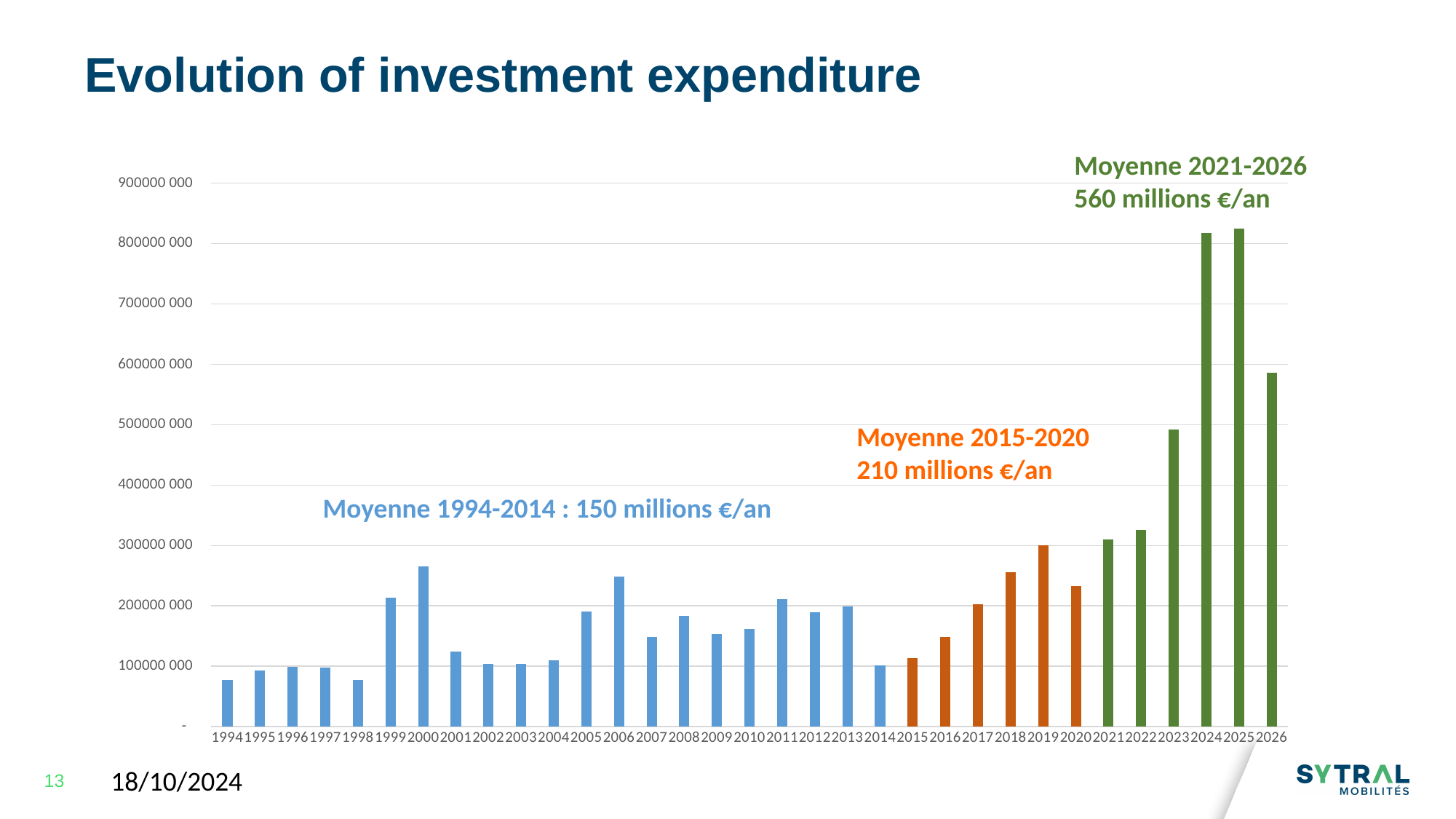

18/10/2024

# Evolution of investment expenditure
Moyenne 2021-2026
560 millions €/an

### Chart

| Category |  |
|---|---|
| 1994 | 77494580.5472005 |
| 1995 | 92418506.30452913 |
| 1996 | 99559386.73266692 |
| 1997 | 97312032.90612036 |
| 1998 | 76722276.9114439 |
| 1999 | 213016919.28739232 |
| 2000 | 264993538.56579015 |
| 2001 | 124313722.64950295 |
| 2002 | 104399675.65 |
| 2003 | 103309627.55000001 |
| 2004 | 109429825.03 |
| 2005 | 191213618.70399997 |
| 2006 | 249057715.24999997 |
| 2007 | 147982452.88 |
| 2008 | 182994740.95 |
| 2009 | 153412280.63 |
| 2010 | 161121708.25 |
| 2011 | 211040834.98 |
| 2012 | 189662496.71 |
| 2013 | 199124837.21 |
| 2014 | 100862602.02 |
| 2015 | 113972291.97 |
| 2016 | 147890388.4 |
| 2017 | 202319824.11 |
| 2018 | 256005997.83 |
| 2019 | 300796189.81 |
| 2020 | 232933692.49 |
| 2021 | 310035771.46000004 |
| 2022 | 326000000.0 |
| 2023 | 492000000.0 |
| 2024 | 817900000.0 |
| 2025 | 825000000.0 |
| 2026 | 586300000.0 |
Moyenne 2015-2020
210 millions €/an
Moyenne 1994-2014 : 150 millions €/an
13